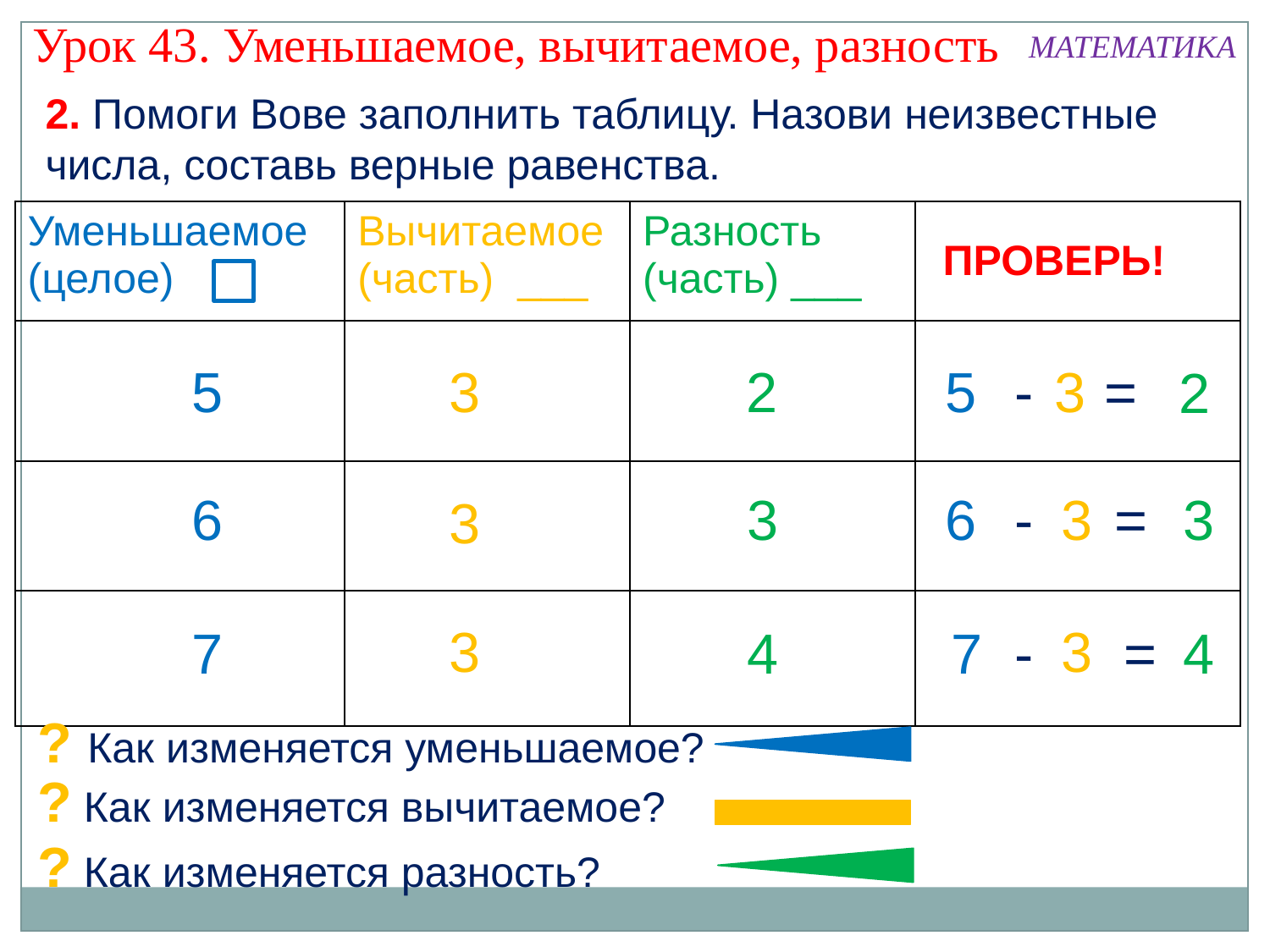

Урок 43. Уменьшаемое, вычитаемое, разность
МАТЕМАТИКА
2. Помоги Вове заполнить таблицу. Назови неизвестные числа, составь верные равенства.
| Уменьшаемое (целое) | Вычитаемое (часть) \_\_\_ | Разность (часть) \_\_\_ |  |
| --- | --- | --- | --- |
|  |  |  |  |
|  |  |  |  |
|  |  |  |  |
ПРОВЕРЬ!

2
5
3
?
5
-
3
=
?
2
3
6
?
3
6
-
?
=
3
3
3
3
7
?
4

7
-
?
=
4

? Как изменяется уменьшаемое?
? Как изменяется вычитаемое?

? Как изменяется разность?